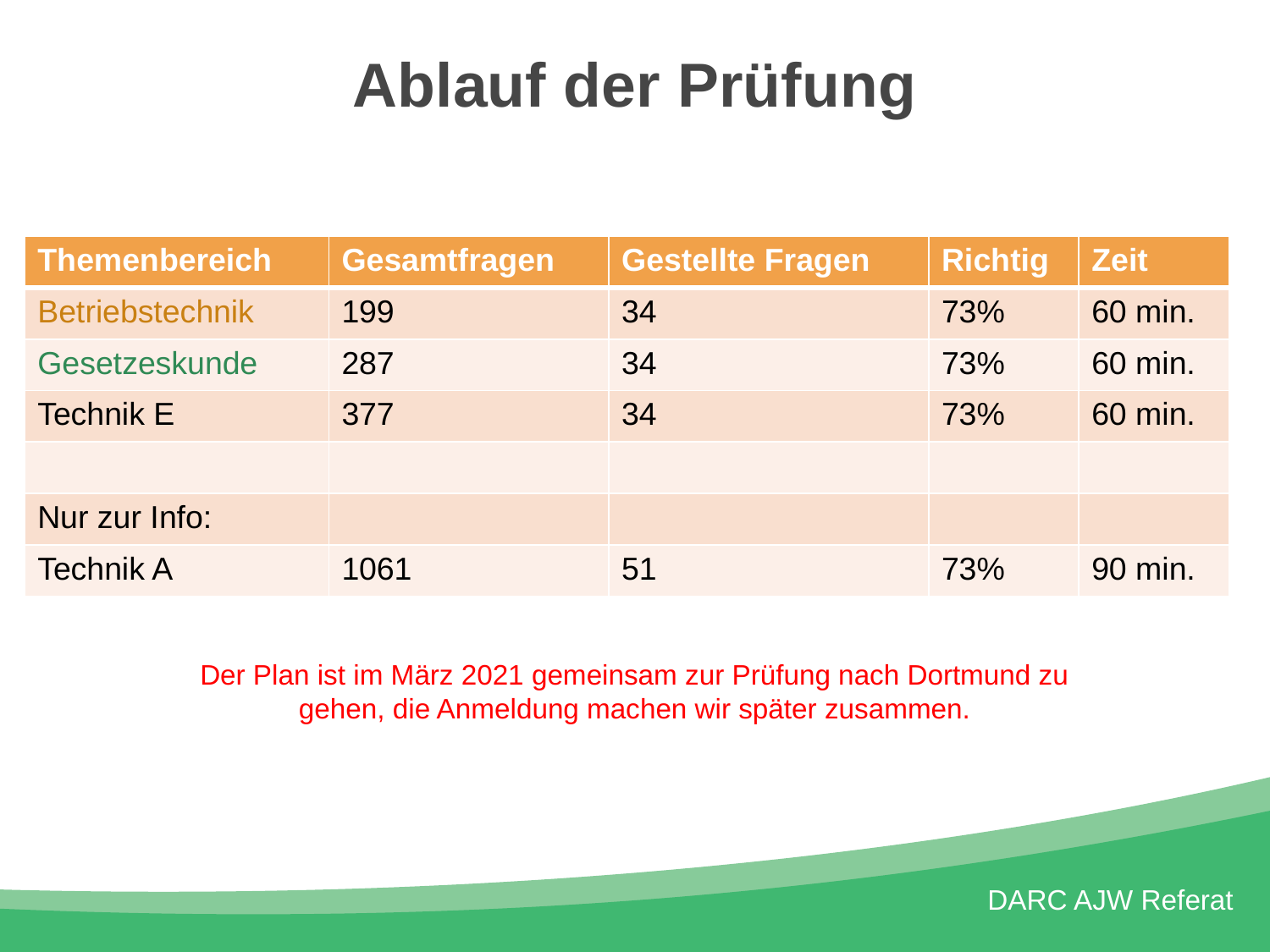

# Ablauf der Prüfung
| Themenbereich | Gesamtfragen | Gestellte Fragen | Richtig | Zeit |
| --- | --- | --- | --- | --- |
| Betriebstechnik | 199 | 34 | 73% | 60 min. |
| Gesetzeskunde | 287 | 34 | 73% | 60 min. |
| Technik E | 377 | 34 | 73% | 60 min. |
|  |  |  |  |  |
| Nur zur Info: |  |  |  |  |
| Technik A | 1061 | 51 | 73% | 90 min. |
Der Plan ist im März 2021 gemeinsam zur Prüfung nach Dortmund zu gehen, die Anmeldung machen wir später zusammen.